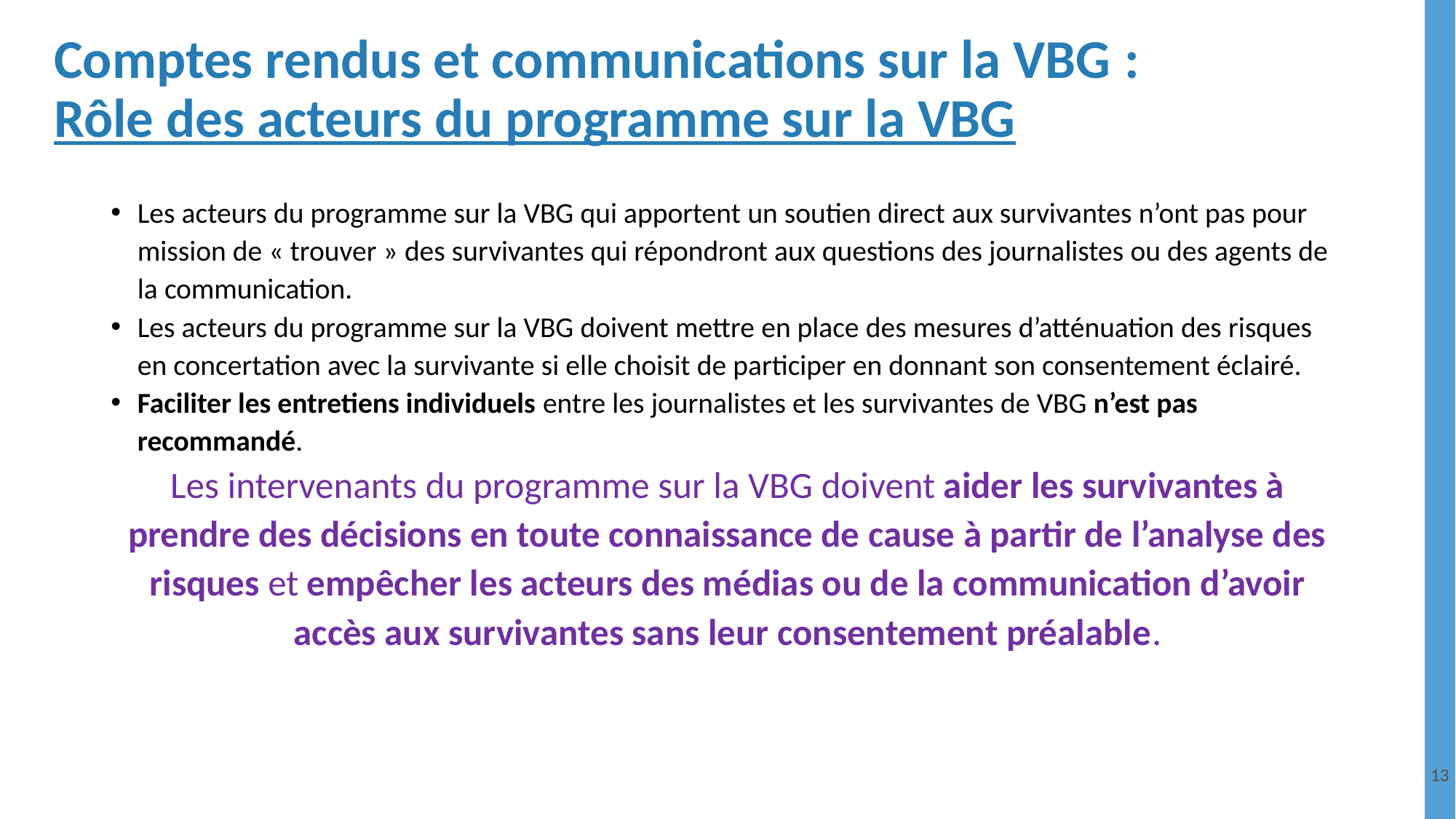

Comptes rendus et communications sur la VBG :
Rôle des acteurs du programme sur la VBG
Les acteurs du programme sur la VBG qui apportent un soutien direct aux survivantes n’ont pas pour mission de « trouver » des survivantes qui répondront aux questions des journalistes ou des agents de la communication.
Les acteurs du programme sur la VBG doivent mettre en place des mesures d’atténuation des risques en concertation avec la survivante si elle choisit de participer en donnant son consentement éclairé.
Faciliter les entretiens individuels entre les journalistes et les survivantes de VBG n’est pas recommandé.
Les intervenants du programme sur la VBG doivent aider les survivantes à
prendre des décisions en toute connaissance de cause à partir de l’analyse des risques et empêcher les acteurs des médias ou de la communication d’avoir accès aux survivantes sans leur consentement préalable.